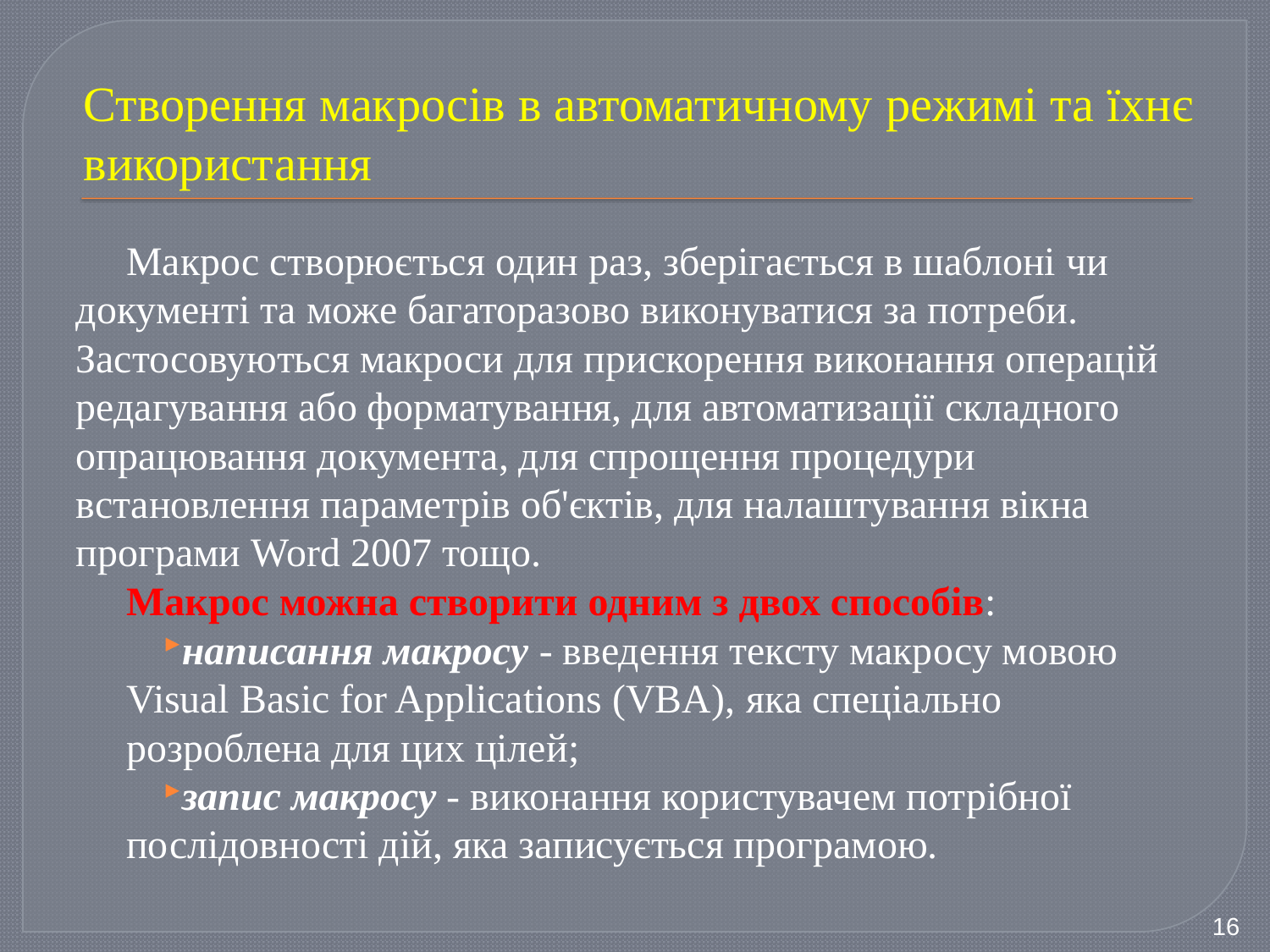

# Створення макросів в автоматичному режимі та їхнє використання
Макрос створюється один раз, зберігається в шаблоні чи документі та може багаторазово виконуватися за потреби. Застосовуються макроси для прискорення виконання операцій редагування або форматування, для автоматизації складного опрацювання документа, для спрощення процедури встановлення параметрів об'єктів, для налаштування вікна програми Word 2007 тощо.
Макрос можна створити одним з двох способів:
написання макросу - введення тексту макросу мовою Visual Basic for Applications (VBA), яка спеціально розроблена для цих цілей;
запис макросу - виконання користувачем потрібної послідовності дій, яка записується програмою.

16